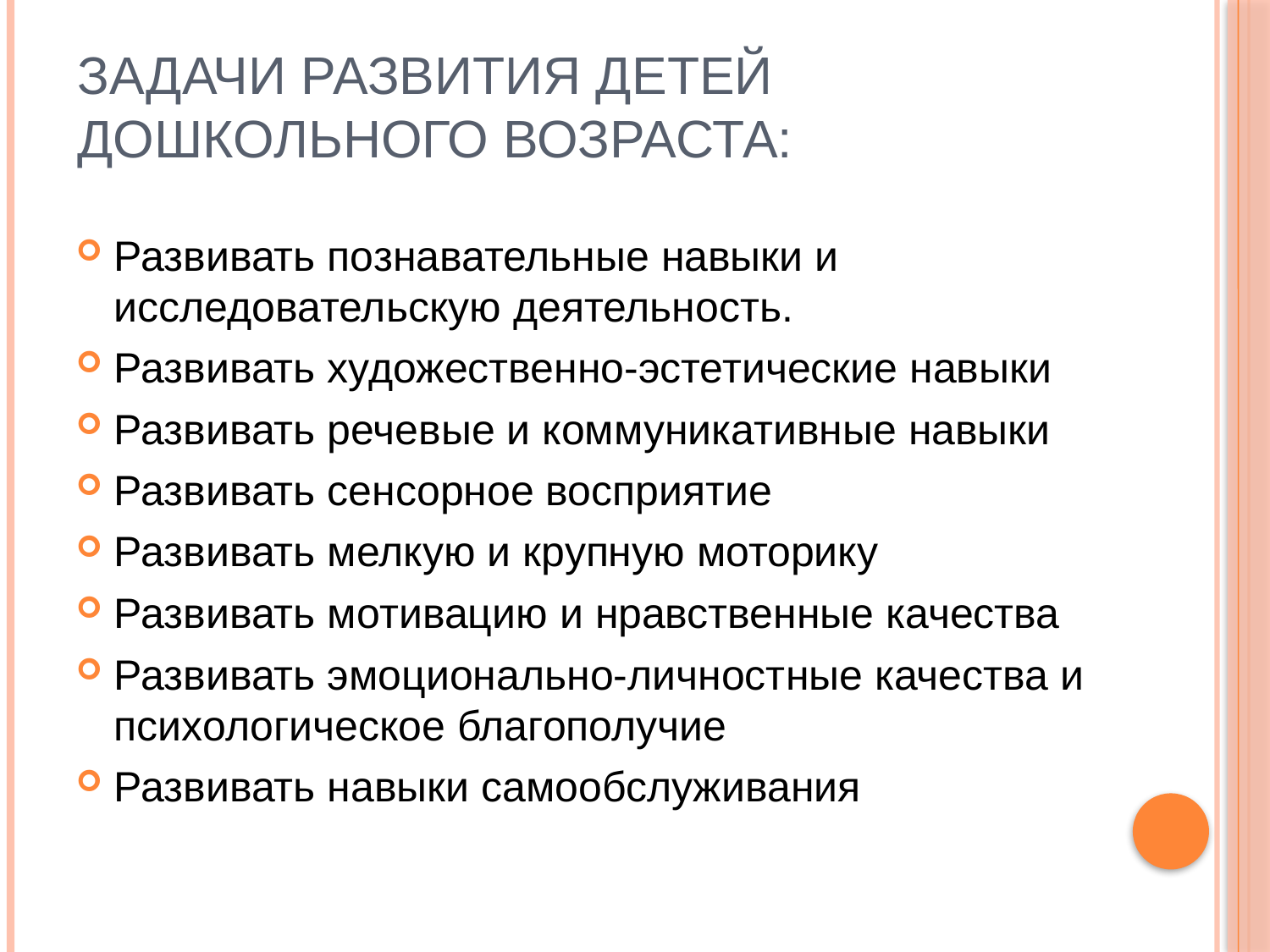

# Задачи развития детей дошкольного возраста:
Развивать познавательные навыки и исследовательскую деятельность.
Развивать художественно-эстетические навыки
Развивать речевые и коммуникативные навыки
Развивать сенсорное восприятие
Развивать мелкую и крупную моторику
Развивать мотивацию и нравственные качества
Развивать эмоционально-личностные качества и психологическое благополучие
Развивать навыки самообслуживания